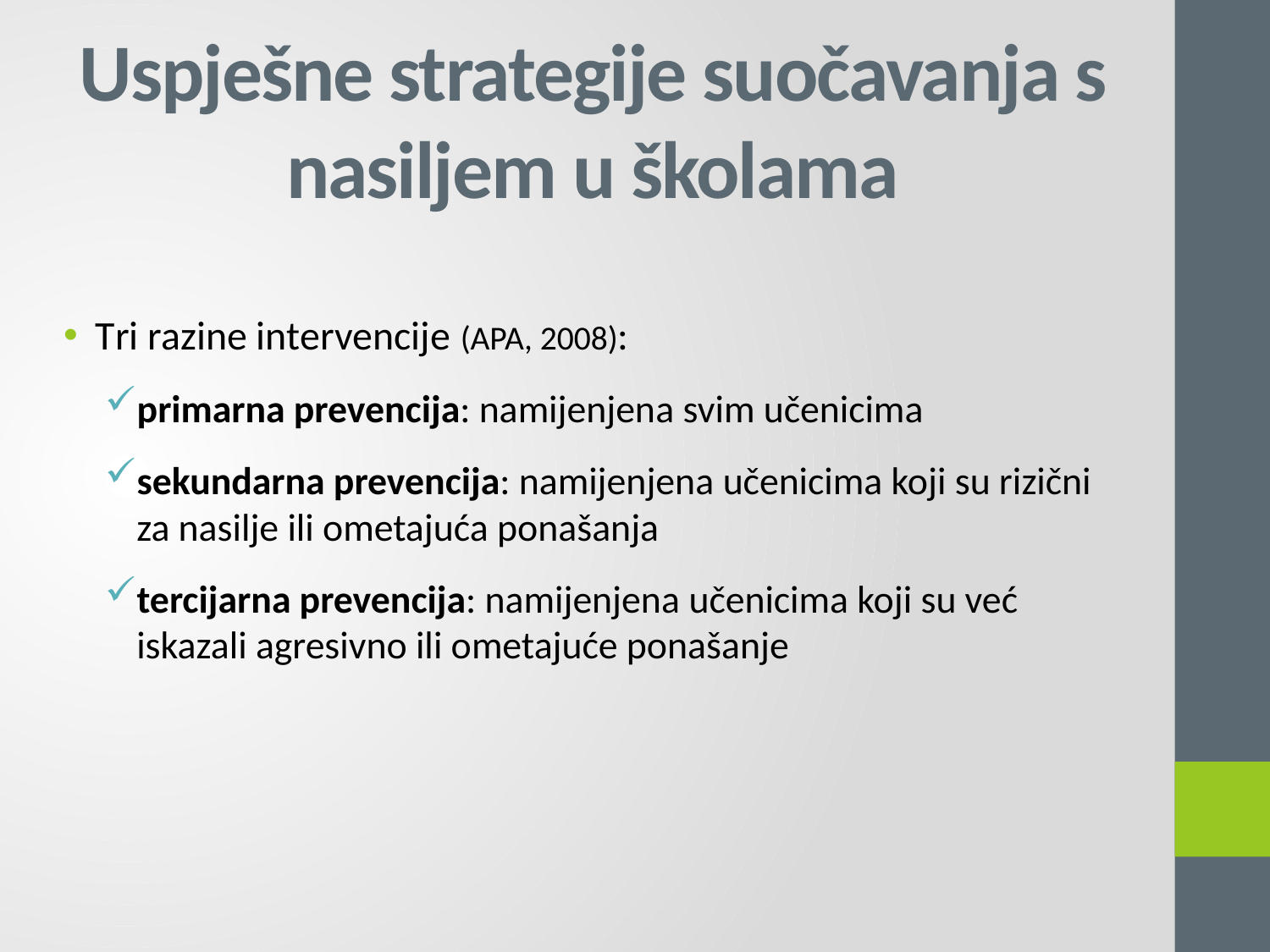

# Uspješne strategije suočavanja s nasiljem u školama
Tri razine intervencije (APA, 2008):
primarna prevencija: namijenjena svim učenicima
sekundarna prevencija: namijenjena učenicima koji su rizični za nasilje ili ometajuća ponašanja
tercijarna prevencija: namijenjena učenicima koji su već iskazali agresivno ili ometajuće ponašanje